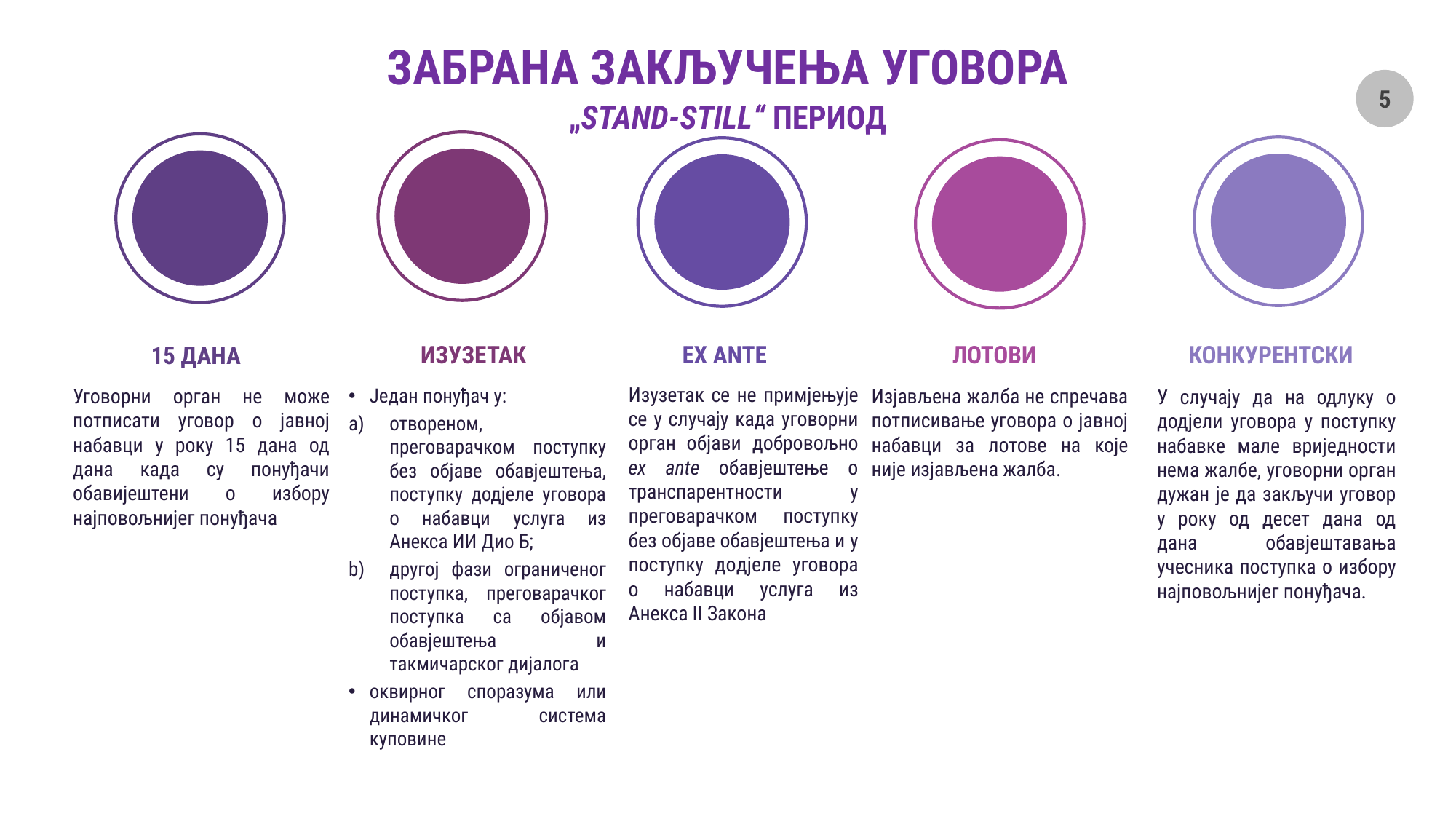

# ЗАБРАНА ЗАКЉУЧЕЊА УГОВОРА
„STAND-STILL“ ПЕРИОД

EX ANTE
Изузетак се не примјењује се у случају када уговорни орган објави добровољно ex ante обавјештење о транспарентности у преговарачком поступку без објаве обавјештења и у поступку додјеле уговора о набавци услуга из Анекса II Закона
ИЗУЗЕТАК
Један понуђач у:
отвореном, преговарачком поступку без објаве обавјештења, поступку додјеле уговора о набавци услуга из Анекса ИИ Дио Б;
другој фази ограниченог поступка, преговарачког поступка са објавом обавјештења и такмичарског дијалога
оквирног споразума или динамичког система куповине
ЛОТОВИ
Изјављена жалба не спречава потписивање уговора о јавној набавци за лотове на које није изјављена жалба.
КОНКУРЕНТСКИ
У случају да на одлуку о додјели уговора у поступку набавке мале вриједности нема жалбе, уговорни орган дужан је да закључи уговор у року од десет дана од дана обавјештавања учесника поступка о избору најповољнијег понуђача.
15 ДАНА
Уговорни орган не може потписати уговор о јавној набавци у року 15 дана од дана када су понуђачи обавијештени о избору најповољнијег понуђача